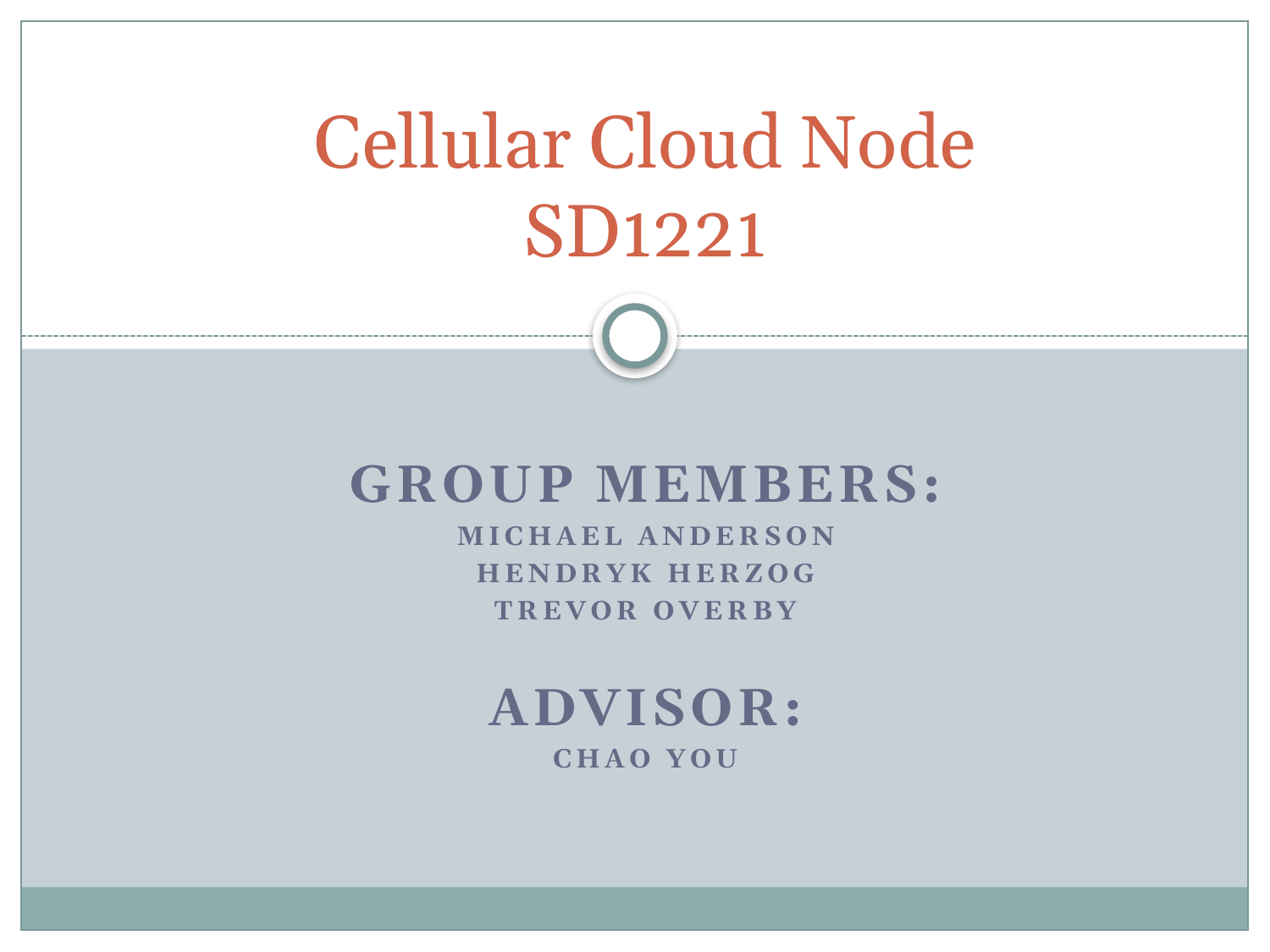

# Cellular Cloud Node
SD1221
Group Members:
Michael Anderson
Hendryk Herzog
Trevor Overby

Advisor:
Chao You